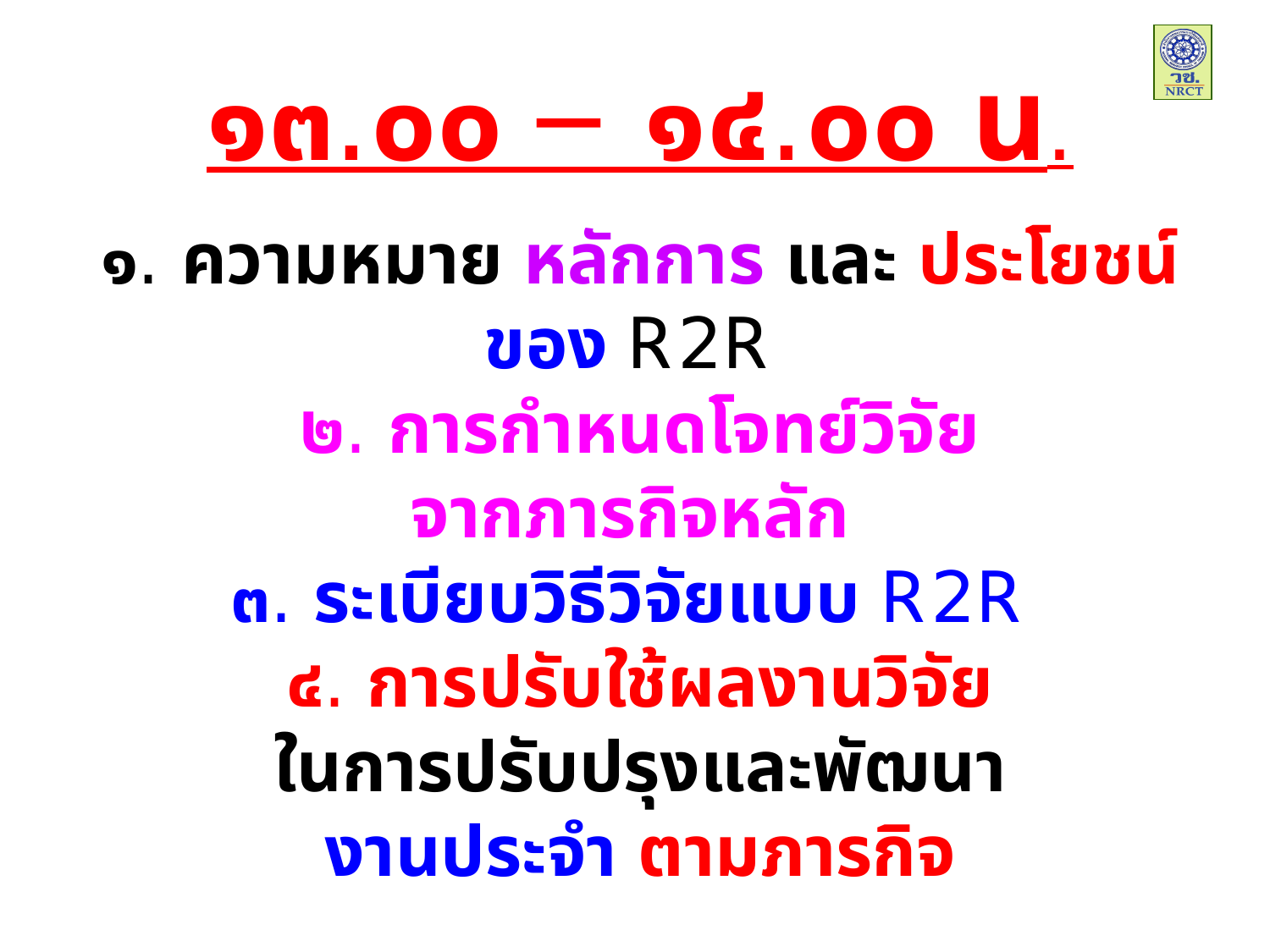

๑๓.๐๐ – ๑๔.๐๐ น.

๑. ความหมาย หลักการ และ ประโยชน์ ของ R2R
๒. การกำหนดโจทย์วิจัย
จากภารกิจหลัก
๓. ระเบียบวิธีวิจัยแบบ R2R
๔. การปรับใช้ผลงานวิจัย
ในการปรับปรุงและพัฒนา
งานประจำ ตามภารกิจ